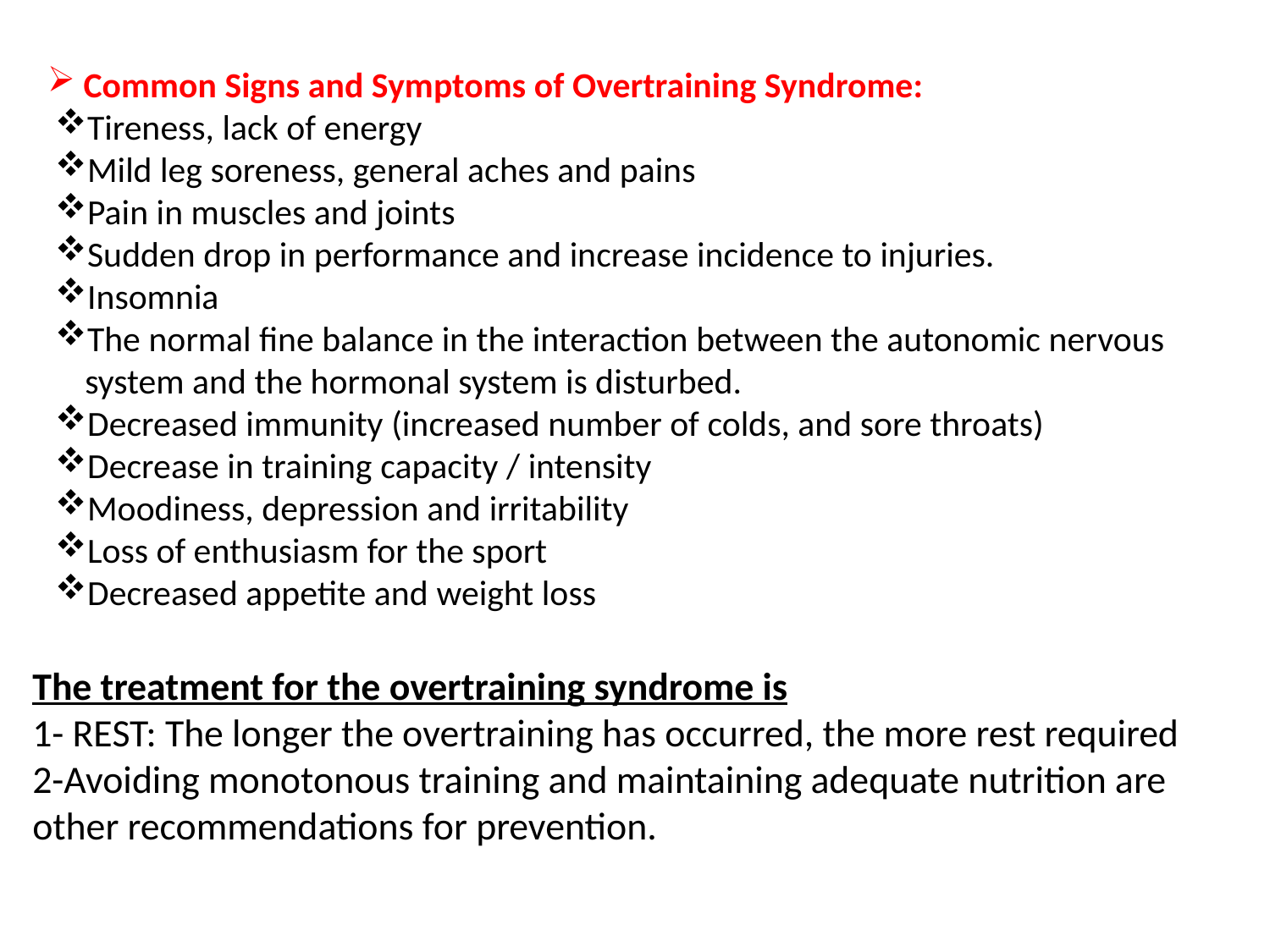

Common Signs and Symptoms of Overtraining Syndrome:
Tireness, lack of energy
Mild leg soreness, general aches and pains
Pain in muscles and joints
Sudden drop in performance and increase incidence to injuries.
Insomnia
The normal fine balance in the interaction between the autonomic nervous  system and the hormonal system is disturbed.
Decreased immunity (increased number of colds, and sore throats)
Decrease in training capacity / intensity
Moodiness, depression and irritability
Loss of enthusiasm for the sport
Decreased appetite and weight loss
The treatment for the overtraining syndrome is
1- REST: The longer the overtraining has occurred, the more rest required
2-Avoiding monotonous training and maintaining adequate nutrition are other recommendations for prevention.